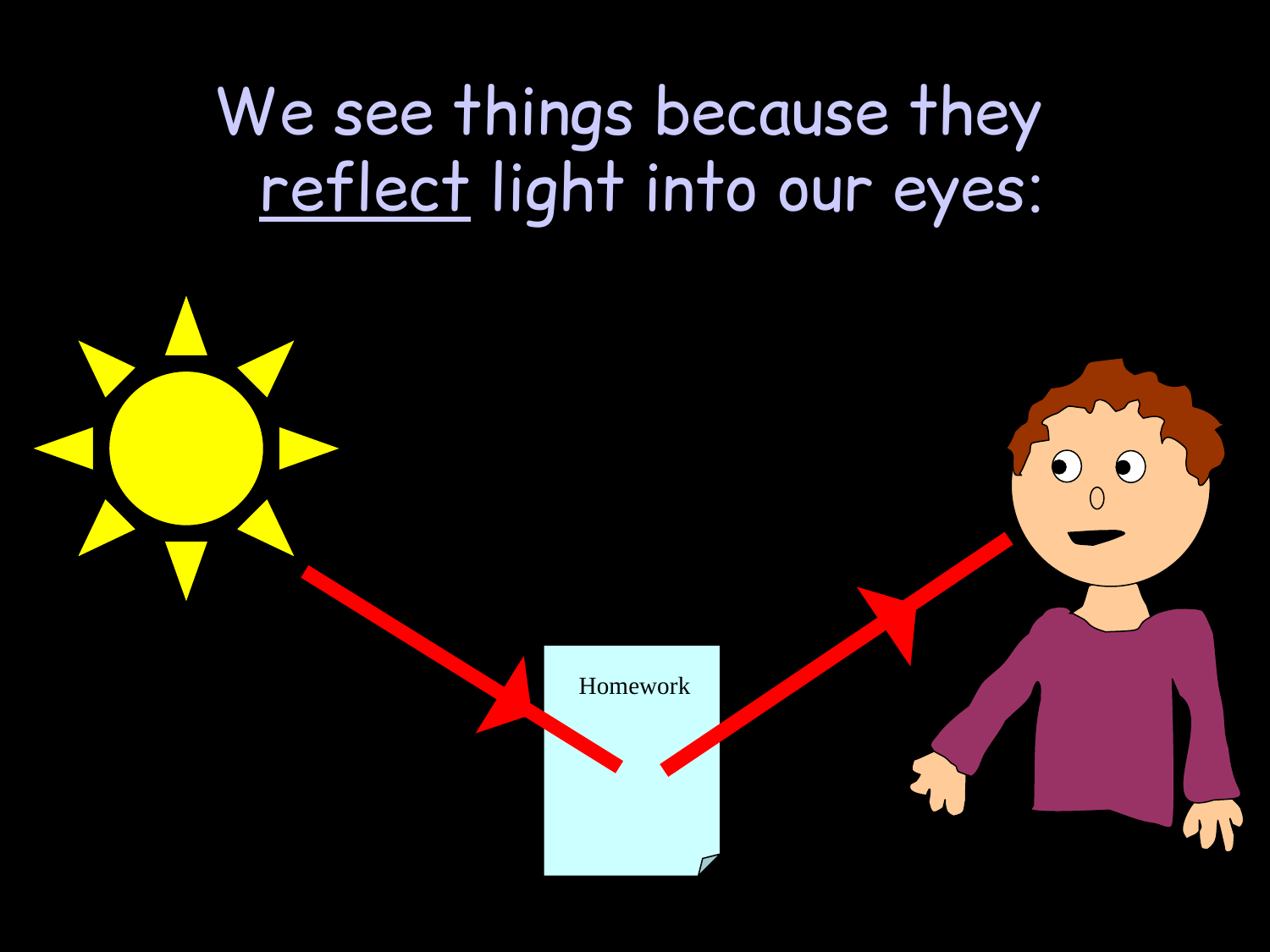

We see things because they reflect light into our eyes:

Homework